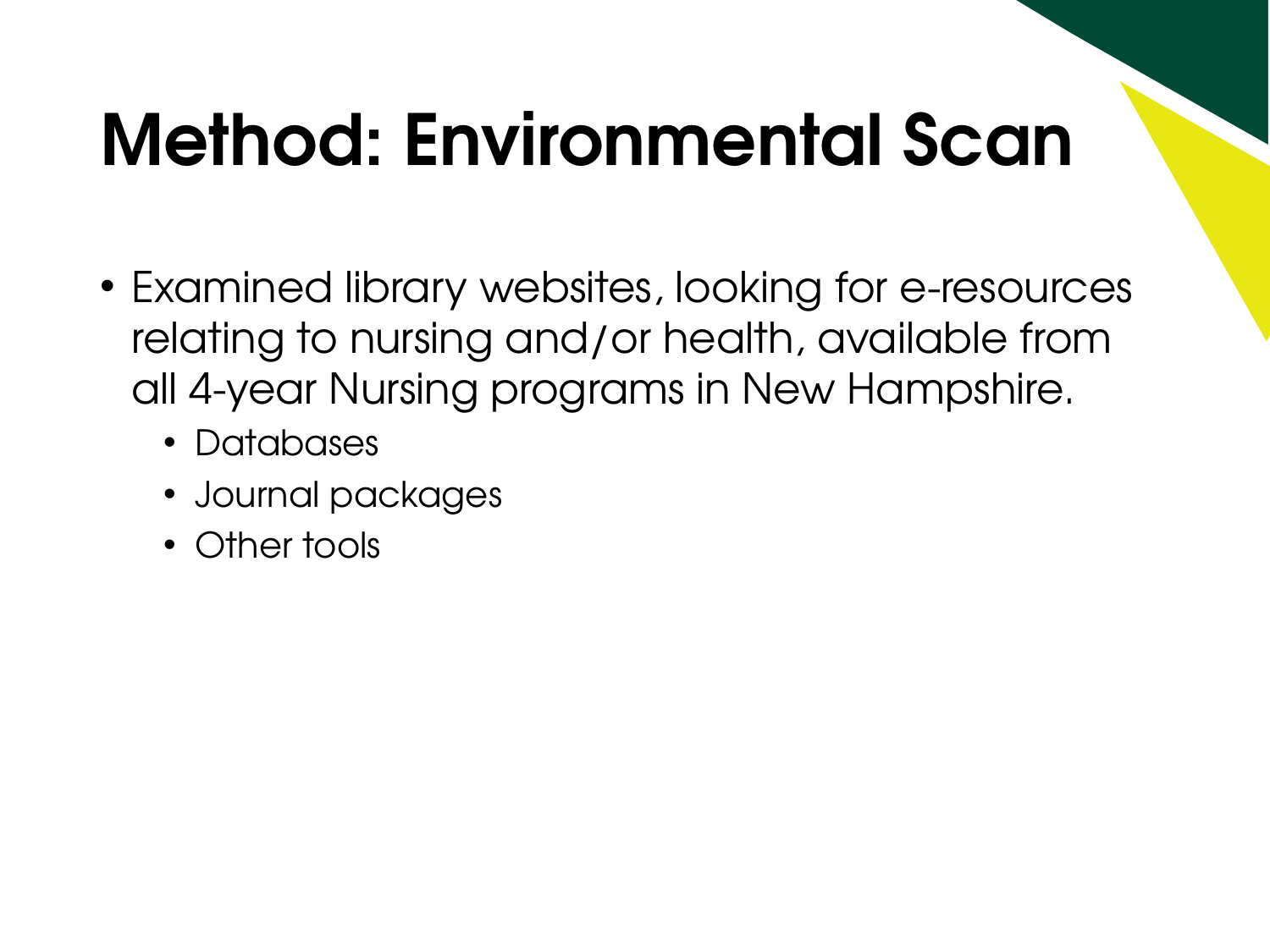

# Method: Environmental Scan
Examined library websites, looking for e-resources relating to nursing and/or health, available from all 4-year Nursing programs in New Hampshire.
Databases
Journal packages
Other tools